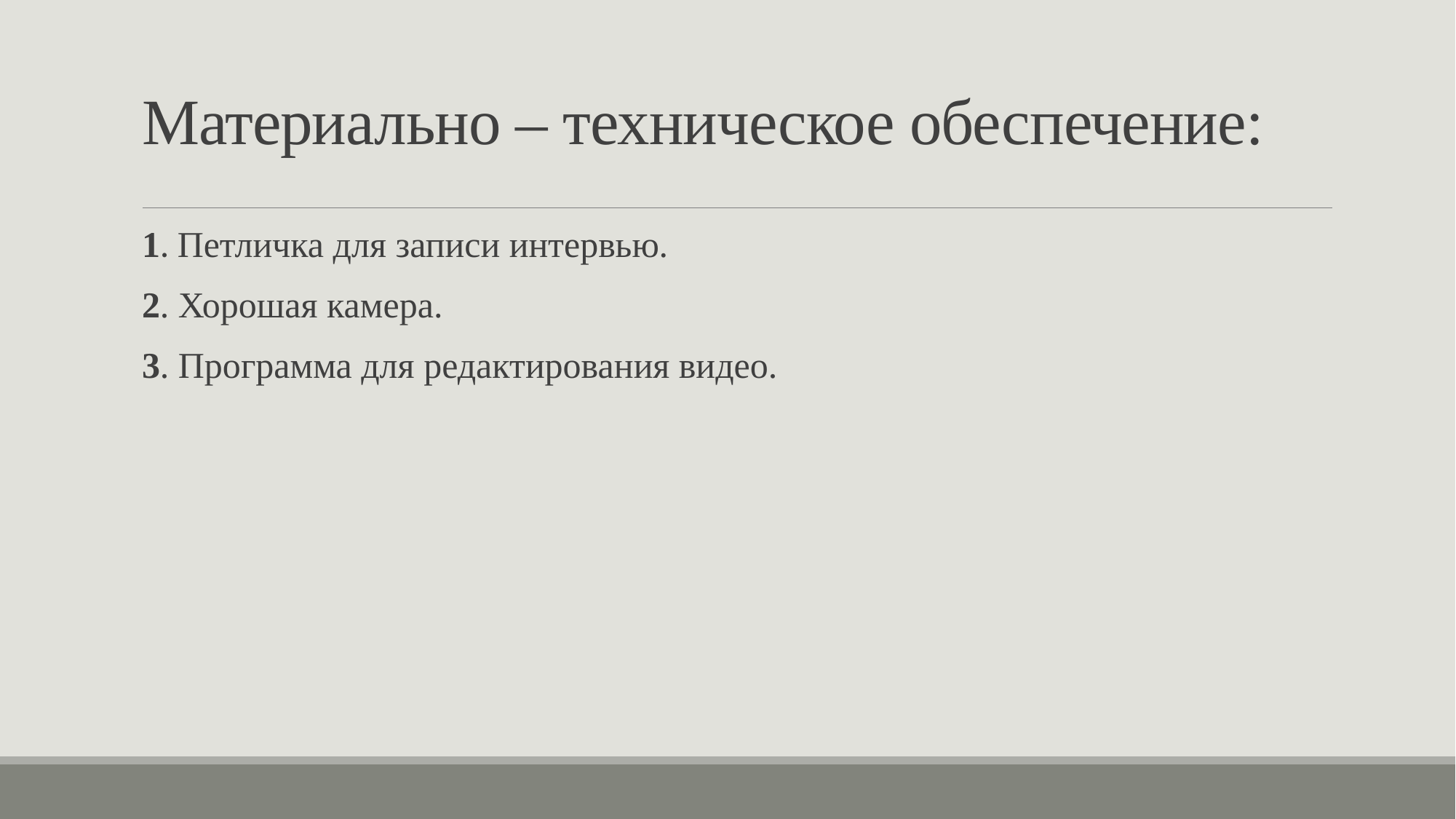

# Материально – техническое обеспечение:
1. Петличка для записи интервью.
2. Хорошая камера.
3. Программа для редактирования видео.